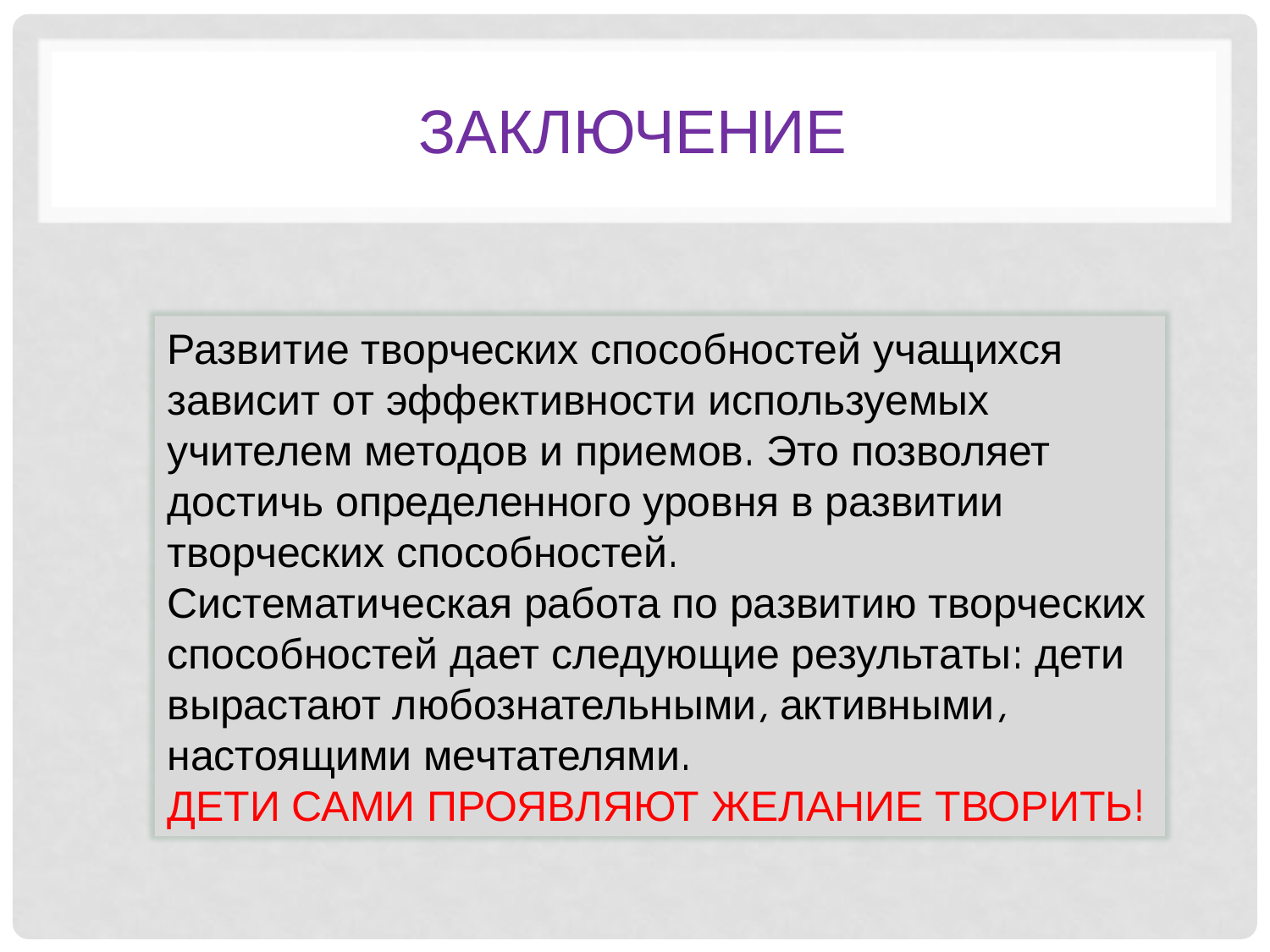

# Заключение
Развитие творческих способностей учащихся зависит от эффективности используемых учителем методов и приемов. Это позволяет достичь определенного уровня в развитии творческих способностей.
Систематическая работа по развитию творческих способностей дает следующие результаты: дети вырастают любознательными, активными, настоящими мечтателями.
ДЕТИ САМИ ПРОЯВЛЯЮТ ЖЕЛАНИЕ ТВОРИТЬ!